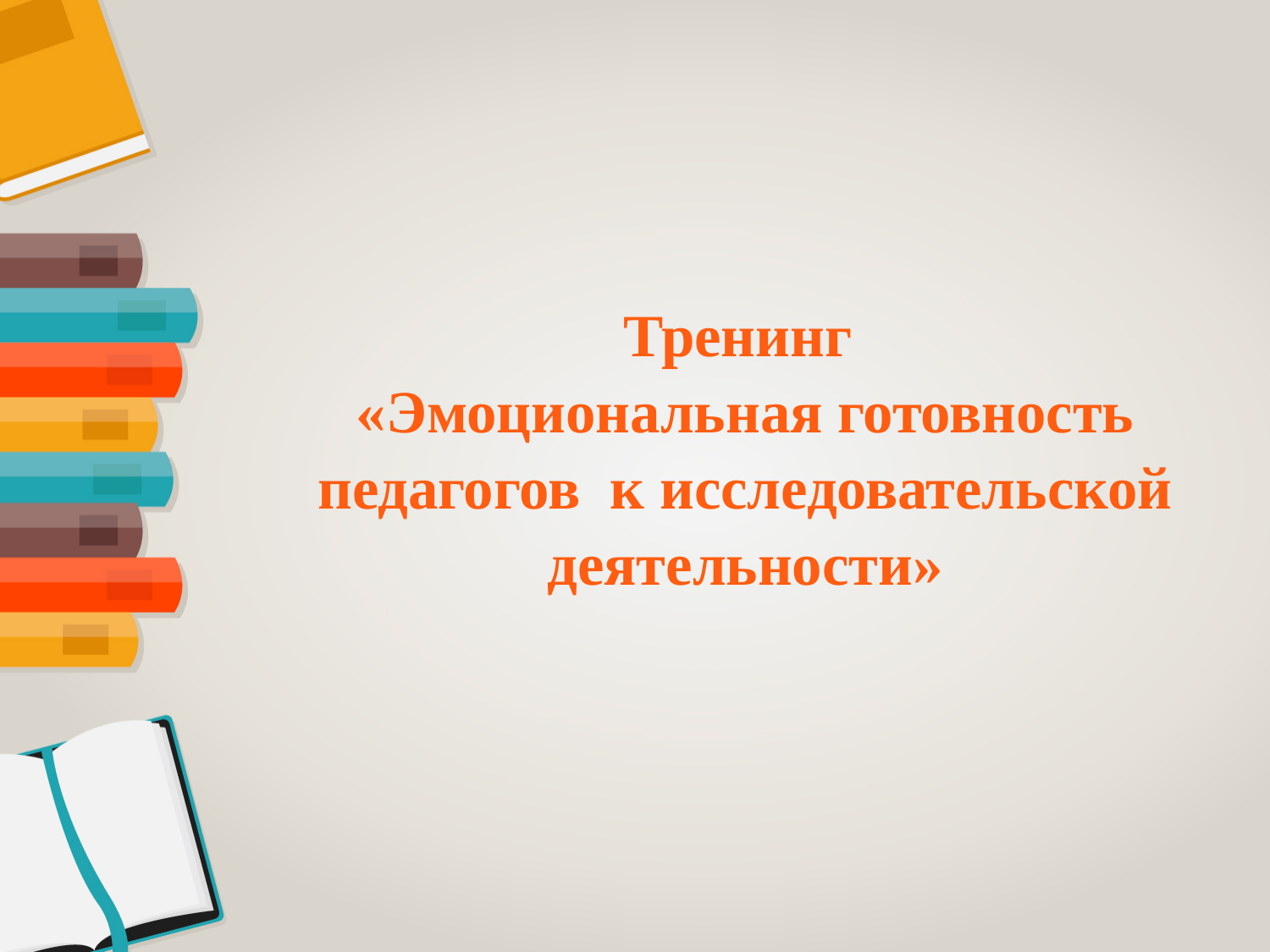

# Тренинг «Эмоциональная готовность педагогов  к исследовательской деятельности»